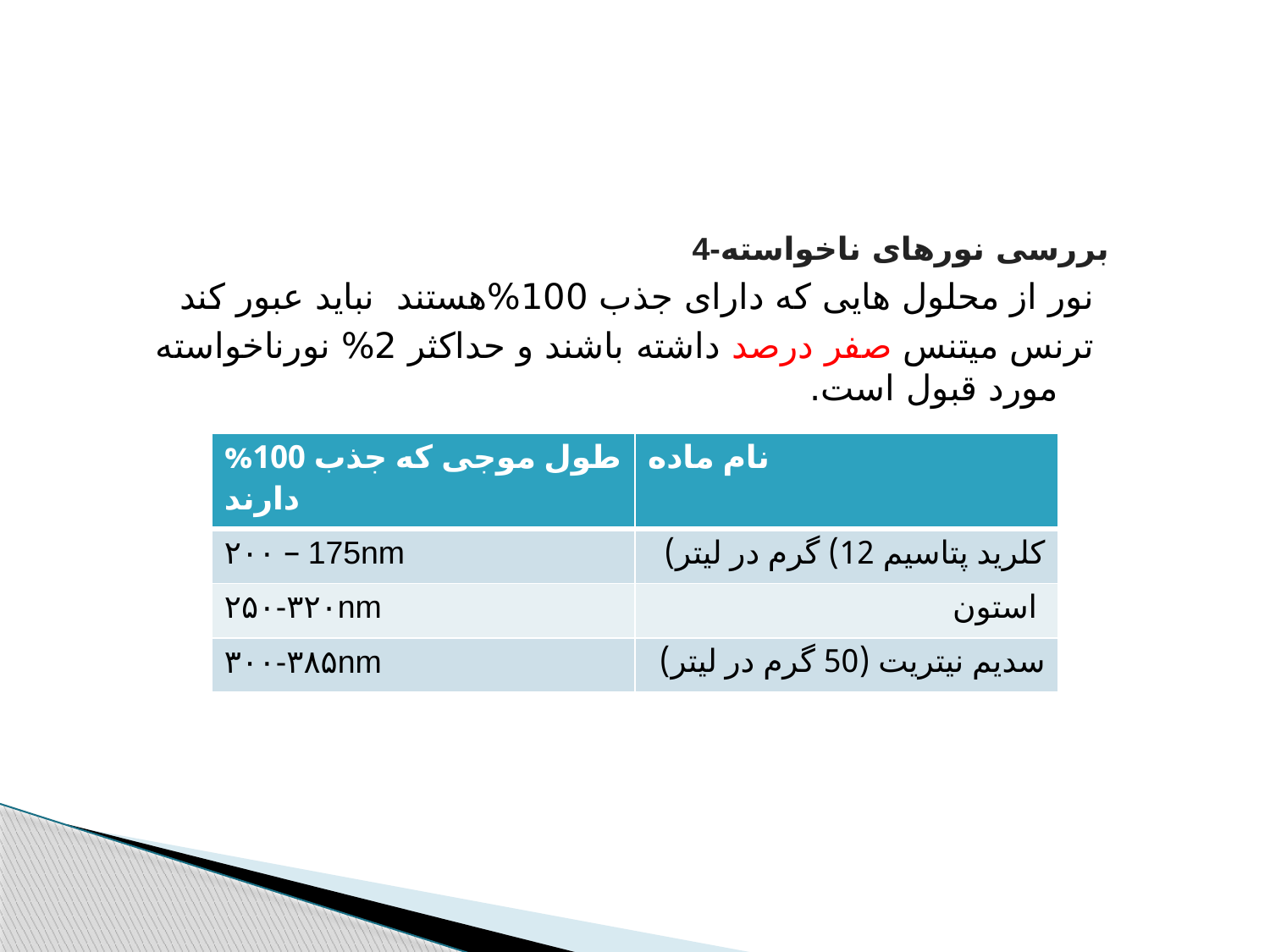

4-بررسی نورهای ناخواسته
نور از محلول هایی که دارای جذب 100%هستند  نباید عبور کند
ترنس میتنس صفر درصد داشته باشند و حداکثر 2% نورناخواسته مورد قبول است.

| طول موجی که جذب 100% دارند | نام ماده |
| --- | --- |
| ۲۰۰ – 175nm | کلرید پتاسیم 12) گرم در لیتر) |
| ۲۵۰-۳۲۰nm | استون |
| ۳۰۰-۳۸۵nm | سدیم نیتریت (50 گرم در لیتر) |